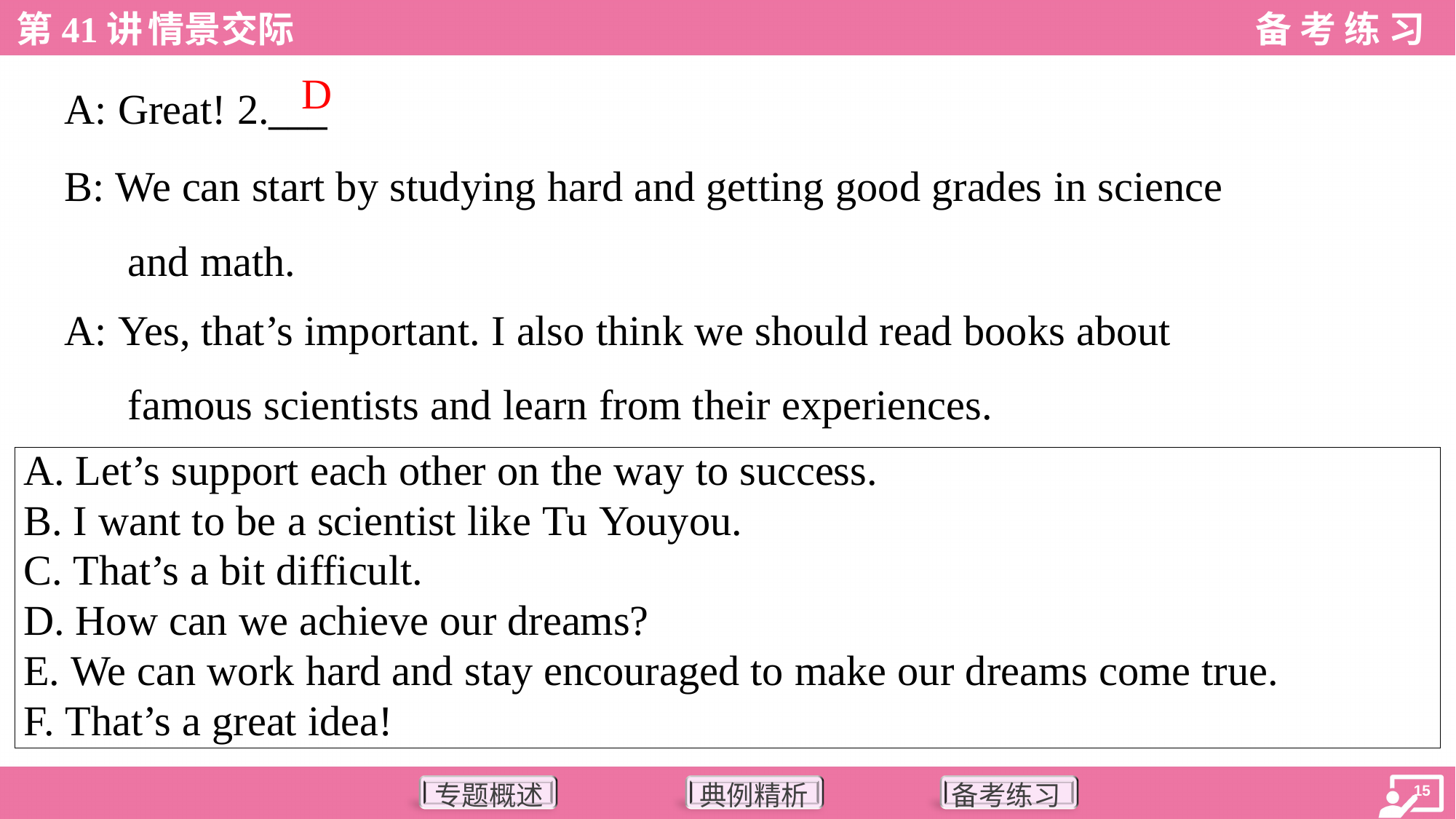

A: Great! 2.___
B: We can start by studying hard and getting good grades in science
      and math.
D
A: Yes, that’s important. I also think we should read books about
      famous scientists and learn from their experiences.
| A. Let’s support each other on the way to success. B. I want to be a scientist like Tu Youyou. C. That’s a bit difficult. D. How can we achieve our dreams? E. We can work hard and stay encouraged to make our dreams come true. F. That’s a great idea! |
| --- |